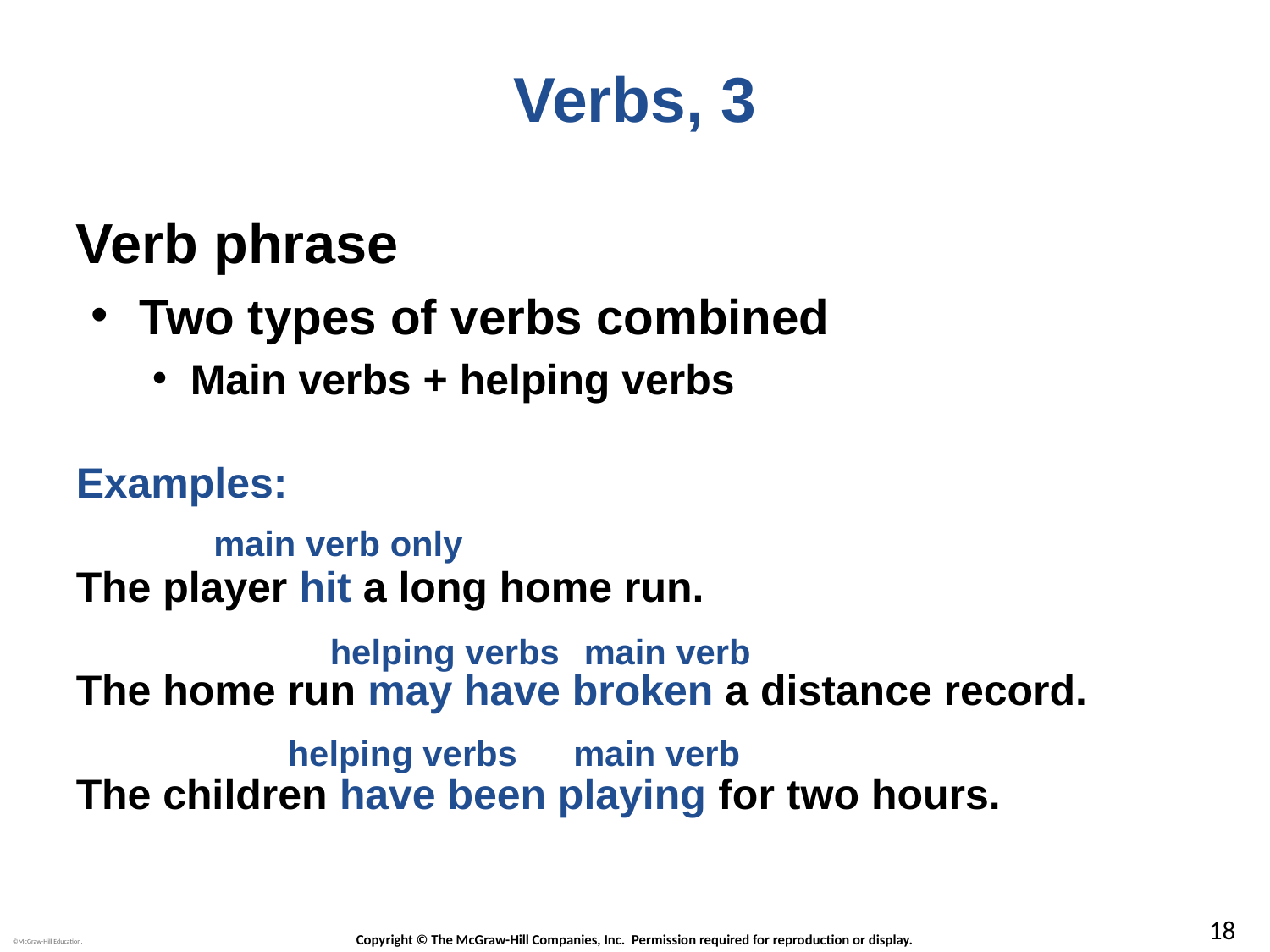

# Verbs, 3
Verb phrase
Two types of verbs combined
Main verbs + helping verbs
Examples:
The player hit a long home run.
The home run may have broken a distance record.
The children have been playing for two hours.
main verb only
helping verbs
main verb
helping verbs
main verb